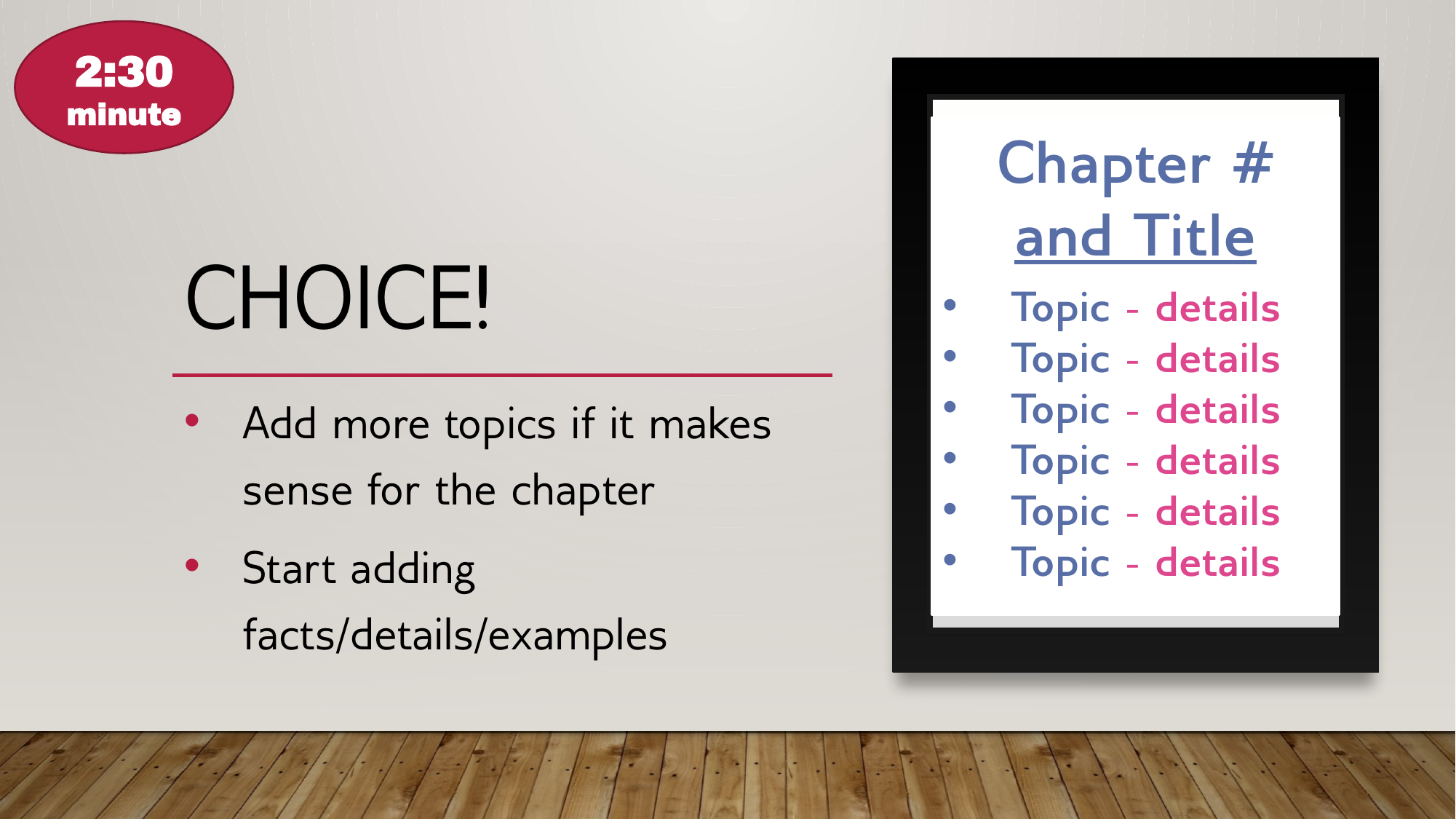

2:30 minute
Chapter # and Title

Topic - details
Topic - details
Topic - details
Topic - details
Topic - details
Topic - details

# Choice!
Add more topics if it makes sense for the chapter
Start adding facts/details/examples